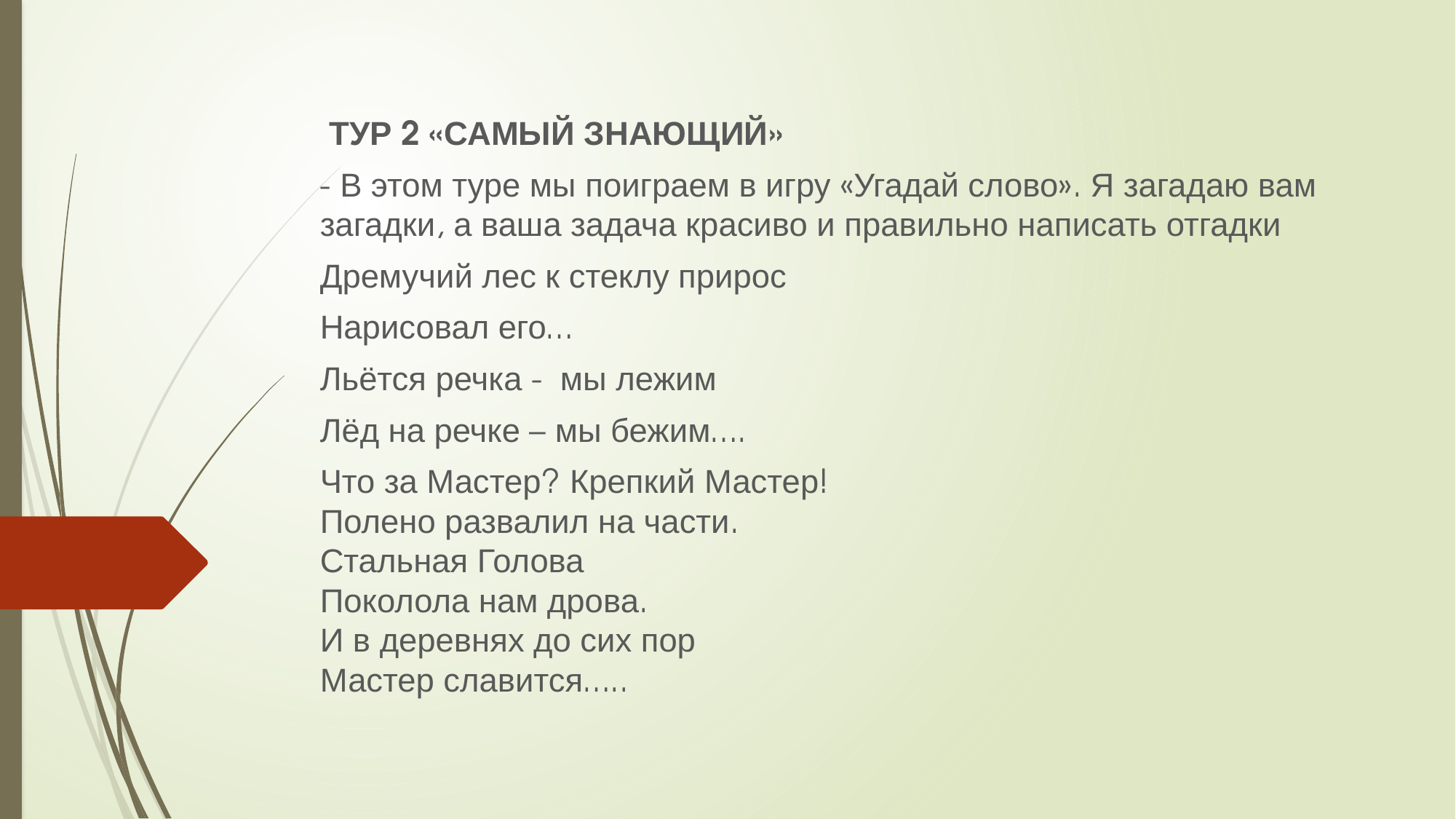

ТУР 2 «САМЫЙ ЗНАЮЩИЙ»
- В этом туре мы поиграем в игру «Угадай слово». Я загадаю вам загадки, а ваша задача красиво и правильно написать отгадки
Дремучий лес к стеклу прирос
Нарисовал его…
Льётся речка -  мы лежим
Лёд на речке – мы бежим….
Что за Мастер? Крепкий Мастер!
Полено развалил на части.
Стальная Голова
Поколола нам дрова.
И в деревнях до сих пор
Мастер славится…..